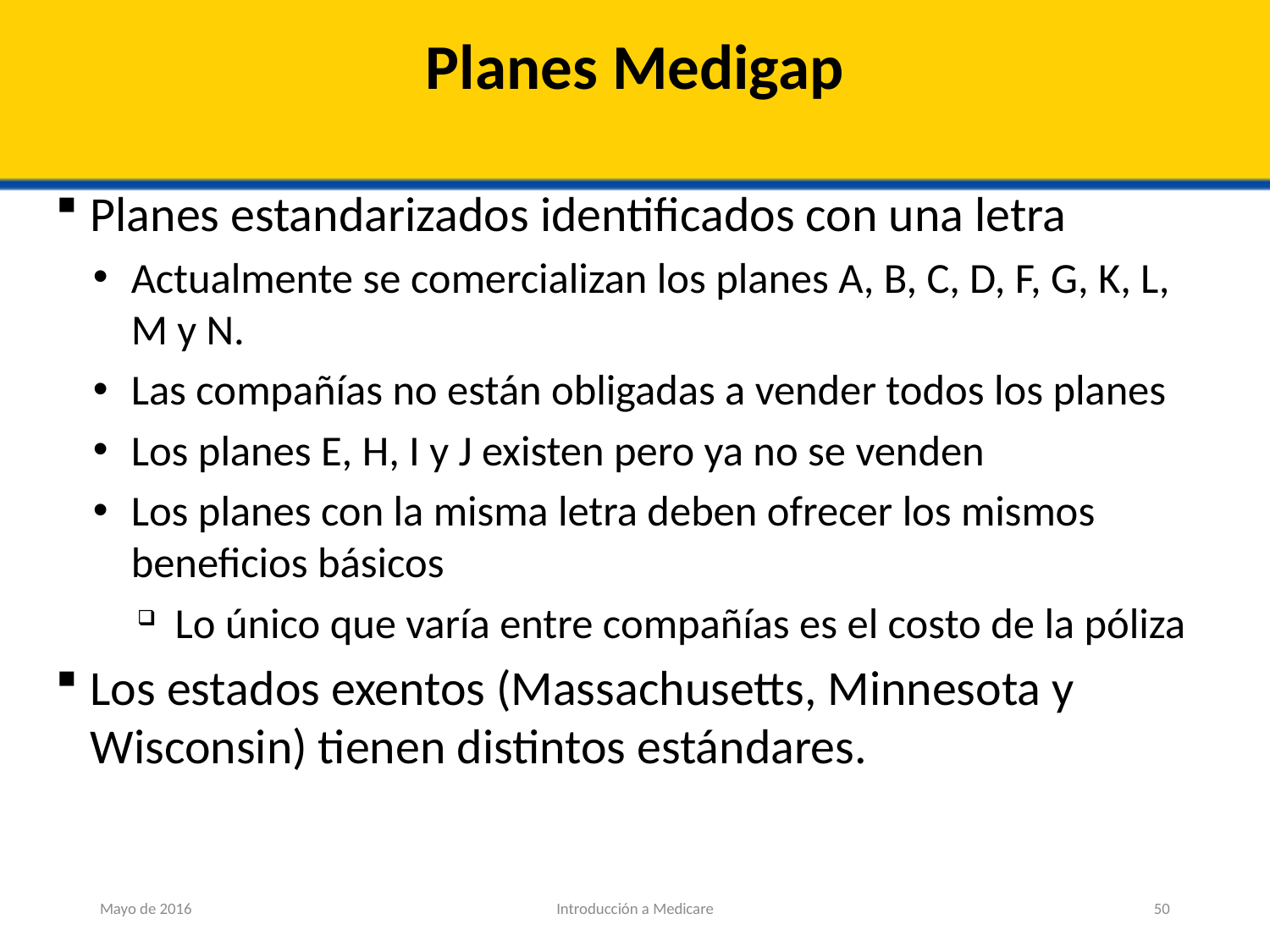

# Planes Medigap
Planes estandarizados identificados con una letra
Actualmente se comercializan los planes A, B, C, D, F, G, K, L, M y N.
Las compañías no están obligadas a vender todos los planes
Los planes E, H, I y J existen pero ya no se venden
Los planes con la misma letra deben ofrecer los mismos beneficios básicos
Lo único que varía entre compañías es el costo de la póliza
Los estados exentos (Massachusetts, Minnesota y Wisconsin) tienen distintos estándares.

Mayo de 2016
Introducción a Medicare
50